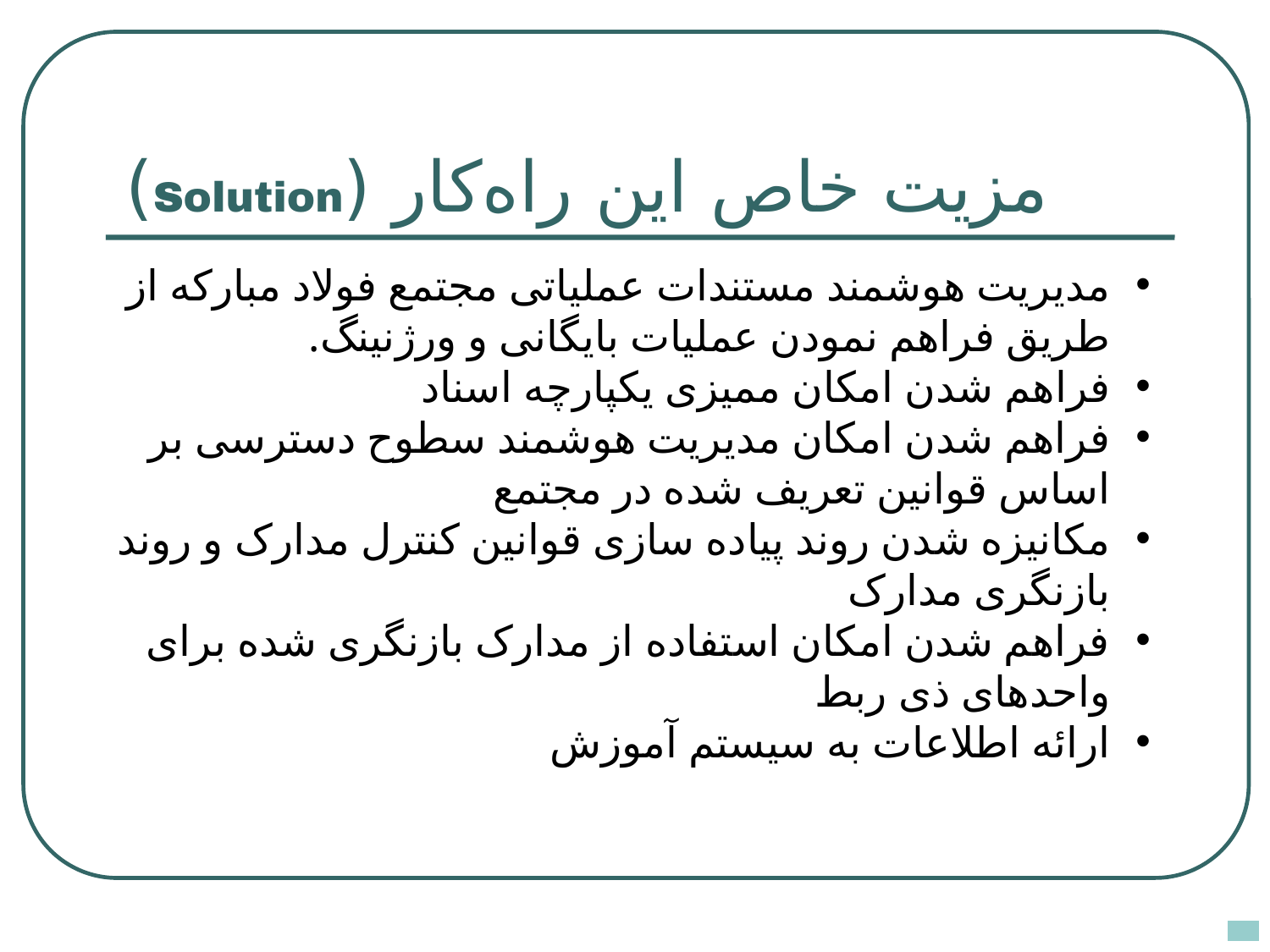

# مزیت خاص این راه‌كار (Solution)
مدیریت هوشمند مستندات عملیاتی مجتمع فولاد مبارکه از طریق فراهم نمودن عملیات بایگانی و ورژنینگ.
فراهم شدن امکان ممیزی یکپارچه اسناد
فراهم شدن امکان مدیریت هوشمند سطوح دسترسی بر اساس قوانین تعریف شده در مجتمع
مکانیزه شدن روند پیاده سازی قوانین کنترل مدارک و روند بازنگری مدارک
فراهم شدن امکان استفاده از مدارک بازنگری شده برای واحدهای ذی ربط
ارائه اطلاعات به سیستم آموزش